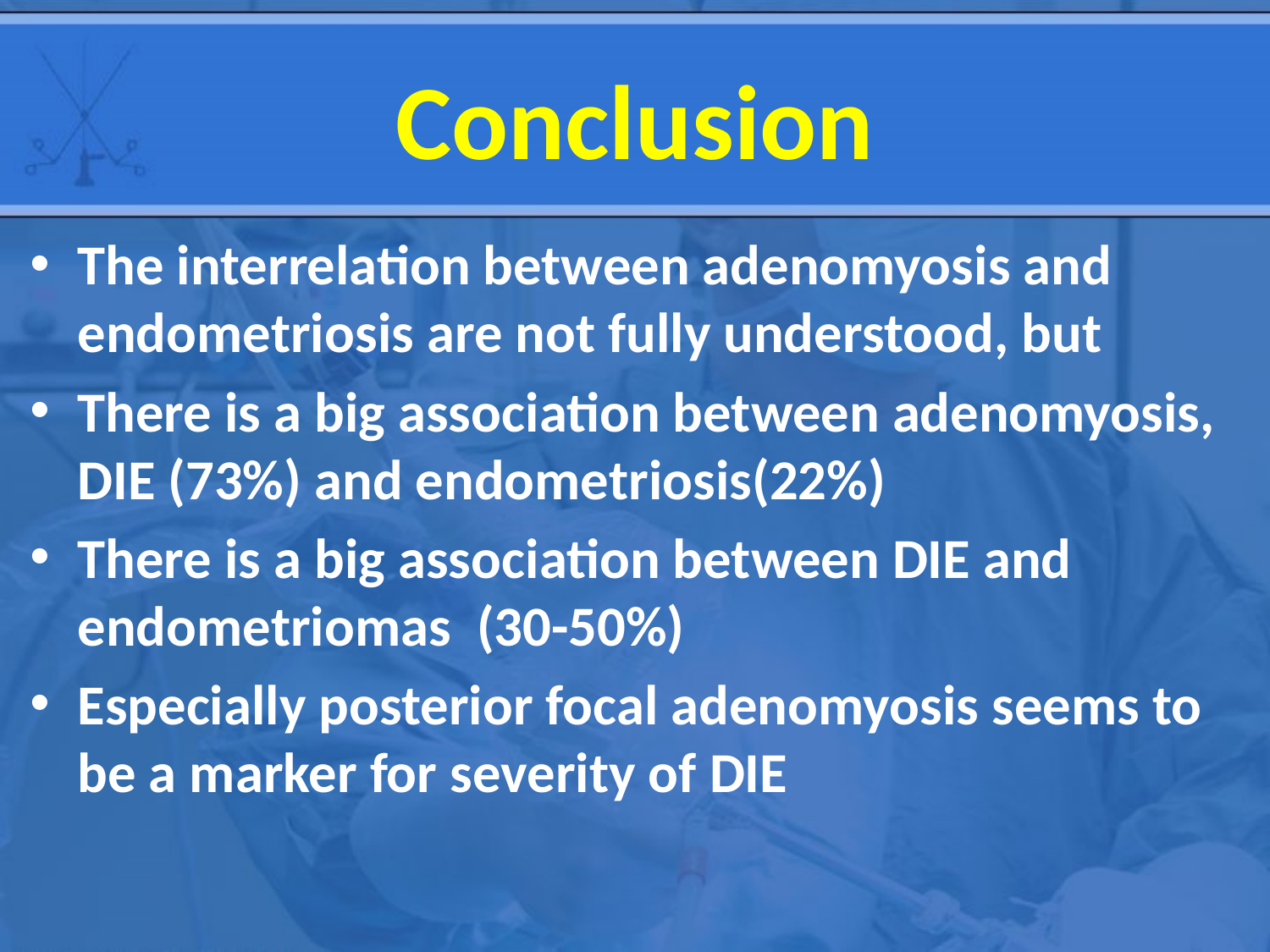

# Conclusion
The interrelation between adenomyosis and endometriosis are not fully understood, but
There is a big association between adenomyosis,  DIE (73%) and endometriosis(22%)
There is a big association between DIE and endometriomas  (30-50%)
Especially posterior focal adenomyosis seems to be a marker for severity of DIE